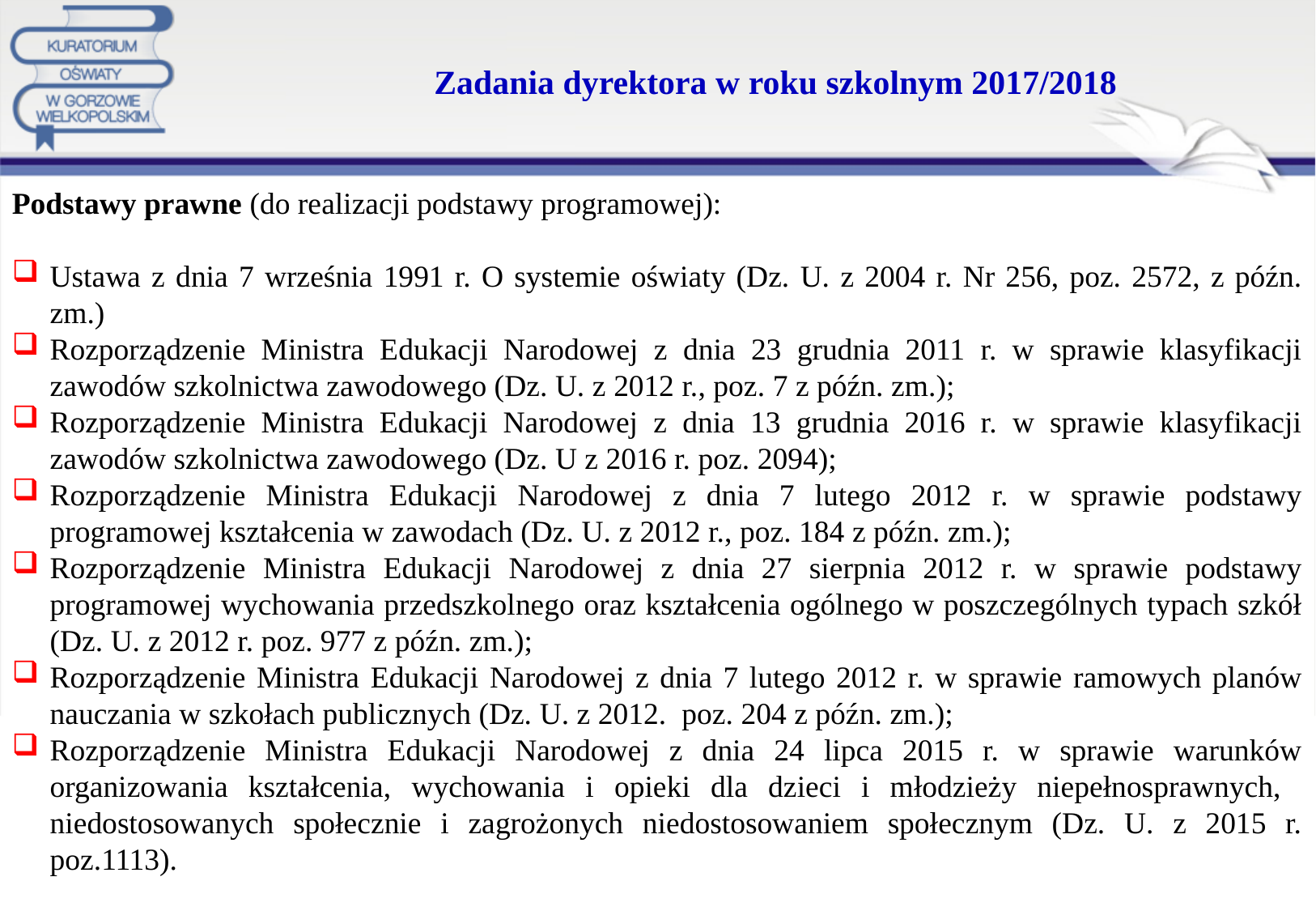

# Zadania dyrektora w roku szkolnym 2017/2018
Podstawy prawne (do realizacji podstawy programowej):

Ustawa z dnia 7 września 1991 r. O systemie oświaty (Dz. U. z 2004 r. Nr 256, poz. 2572, z późn. zm.)
Rozporządzenie Ministra Edukacji Narodowej z dnia 23 grudnia 2011 r. w sprawie klasyfikacji zawodów szkolnictwa zawodowego (Dz. U. z 2012 r., poz. 7 z późn. zm.);
Rozporządzenie Ministra Edukacji Narodowej z dnia 13 grudnia 2016 r. w sprawie klasyfikacji zawodów szkolnictwa zawodowego (Dz. U z 2016 r. poz. 2094);
Rozporządzenie Ministra Edukacji Narodowej z dnia 7 lutego 2012 r. w sprawie podstawy programowej kształcenia w zawodach (Dz. U. z 2012 r., poz. 184 z późn. zm.);
Rozporządzenie Ministra Edukacji Narodowej z dnia 27 sierpnia 2012 r. w sprawie podstawy programowej wychowania przedszkolnego oraz kształcenia ogólnego w poszczególnych typach szkół (Dz. U. z 2012 r. poz. 977 z późn. zm.);
Rozporządzenie Ministra Edukacji Narodowej z dnia 7 lutego 2012 r. w sprawie ramowych planów nauczania w szkołach publicznych (Dz. U. z 2012.  poz. 204 z późn. zm.);
Rozporządzenie Ministra Edukacji Narodowej z dnia 24 lipca 2015 r. w sprawie warunków organizowania kształcenia, wychowania i opieki dla dzieci i młodzieży niepełnosprawnych,  niedostosowanych społecznie i zagrożonych niedostosowaniem społecznym (Dz. U. z 2015 r. poz.1113).